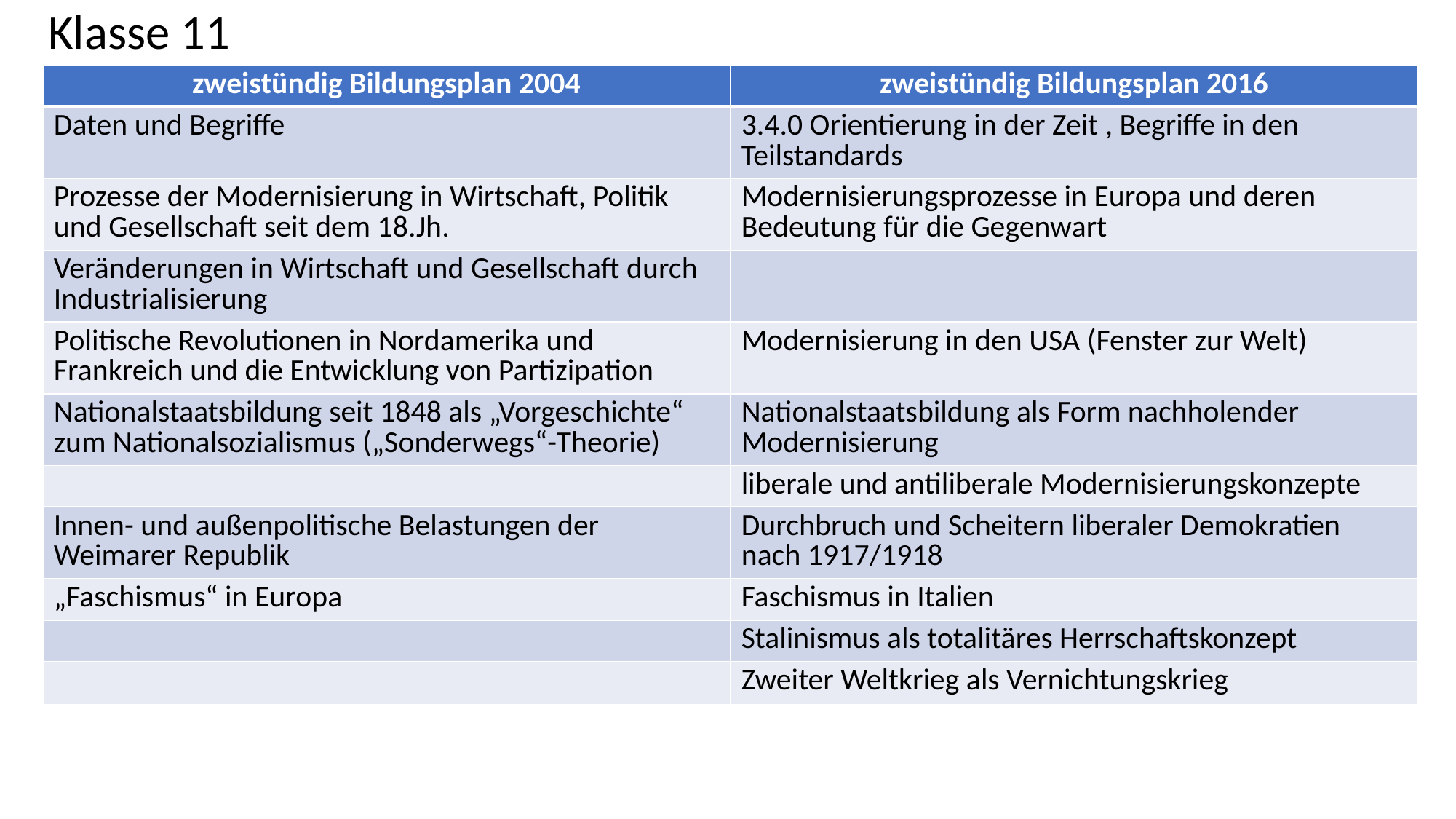

# Klasse 11
| zweistündig Bildungsplan 2004 | zweistündig Bildungsplan 2016 |
| --- | --- |
| Daten und Begriffe | 3.4.0 Orientierung in der Zeit , Begriffe in den Teilstandards |
| Prozesse der Modernisierung in Wirtschaft, Politik und Gesellschaft seit dem 18.Jh. | Modernisierungsprozesse in Europa und deren Bedeutung für die Gegenwart |
| Veränderungen in Wirtschaft und Gesellschaft durch Industrialisierung |  |
| Politische Revolutionen in Nordamerika und Frankreich und die Entwicklung von Partizipation | Modernisierung in den USA (Fenster zur Welt) |
| Nationalstaatsbildung seit 1848 als „Vorgeschichte“ zum Nationalsozialismus („Sonderwegs“-Theorie) | Nationalstaatsbildung als Form nachholender Modernisierung |
|  | liberale und antiliberale Modernisierungskonzepte |
| Innen- und außenpolitische Belastungen der Weimarer Republik | Durchbruch und Scheitern liberaler Demokratien nach 1917/1918 |
| „Faschismus“ in Europa | Faschismus in Italien |
|  | Stalinismus als totalitäres Herrschaftskonzept |
|  | Zweiter Weltkrieg als Vernichtungskrieg |